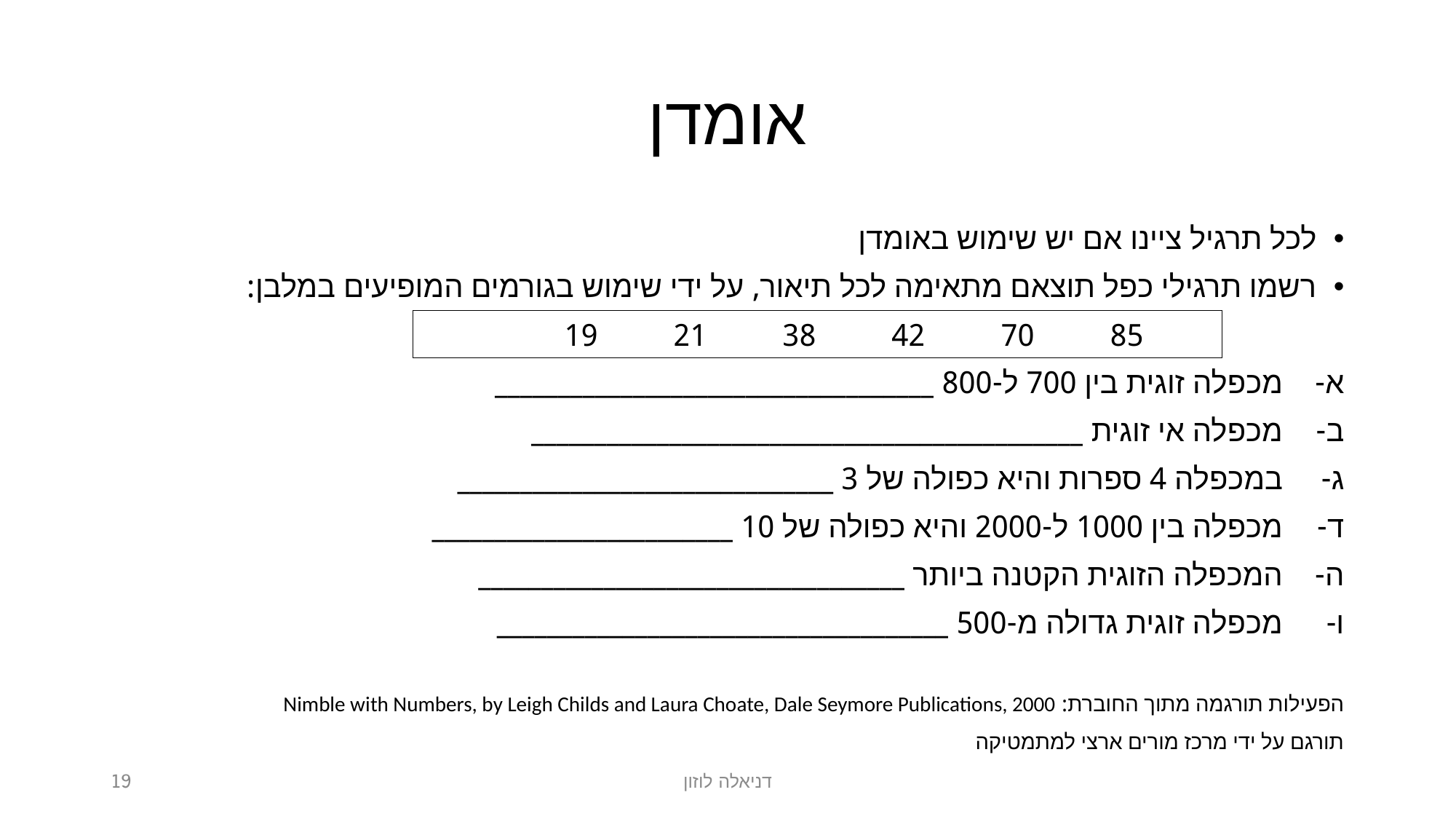

# אומדן
לכל תרגיל ציינו אם יש שימוש באומדן
רשמו תרגילי כפל תוצאם מתאימה לכל תיאור, על ידי שימוש בגורמים המופיעים במלבן:

מכפלה זוגית בין 700 ל-800 ___________________________________
מכפלה אי זוגית ____________________________________________
במכפלה 4 ספרות והיא כפולה של 3 ______________________________
מכפלה בין 1000 ל-2000 והיא כפולה של 10 ________________________
המכפלה הזוגית הקטנה ביותר __________________________________
מכפלה זוגית גדולה מ-500 ____________________________________

הפעילות תורגמה מתוך החוברת: Nimble with Numbers, by Leigh Childs and Laura Choate, Dale Seymore Publications, 2000
תורגם על ידי מרכז מורים ארצי למתמטיקה
	85 	70 	42 	38 	21 	19
19
דניאלה לוזון